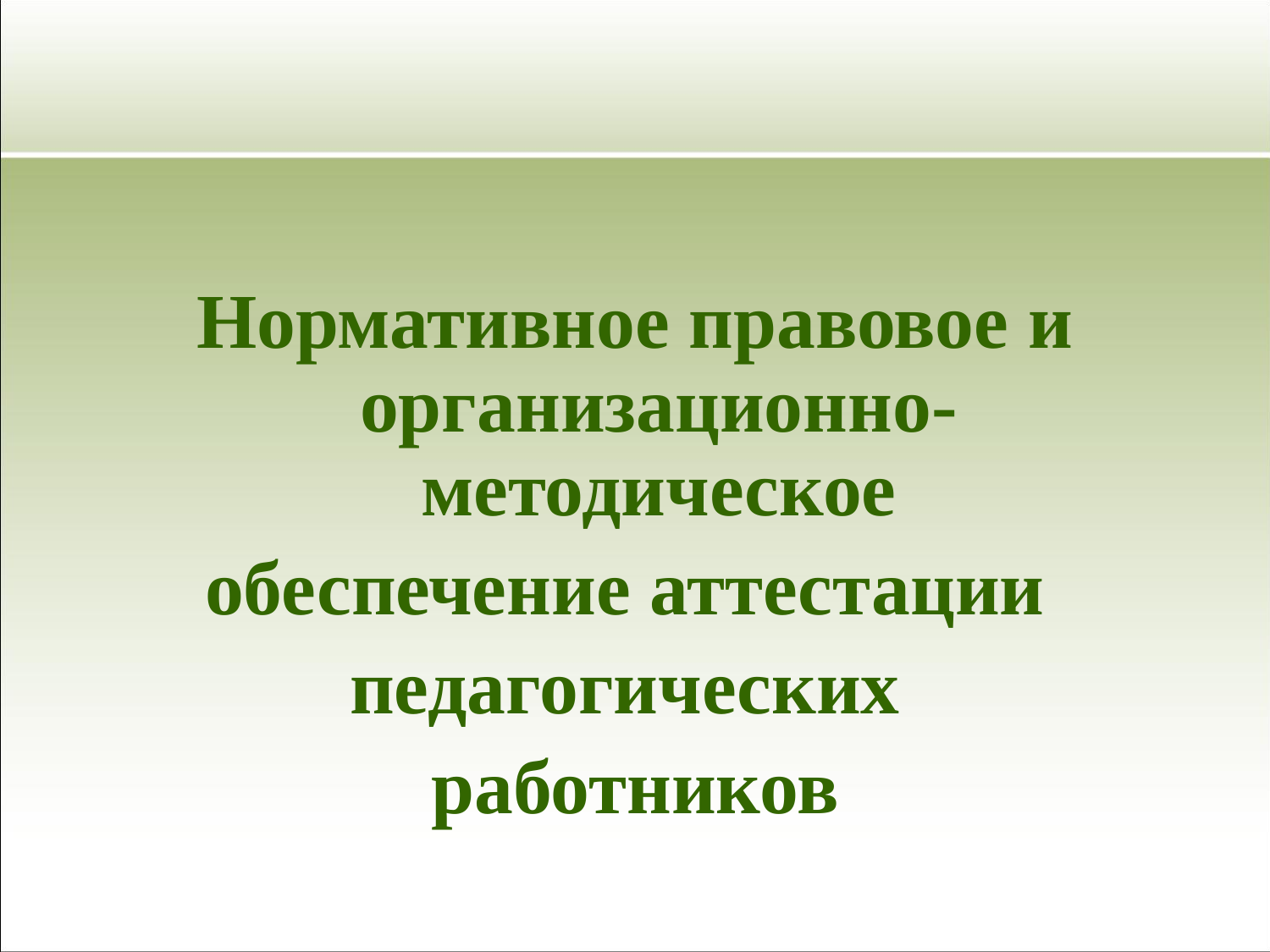

#
Нормативное правовое и организационно-методическое
обеспечение аттестации
педагогических
работников